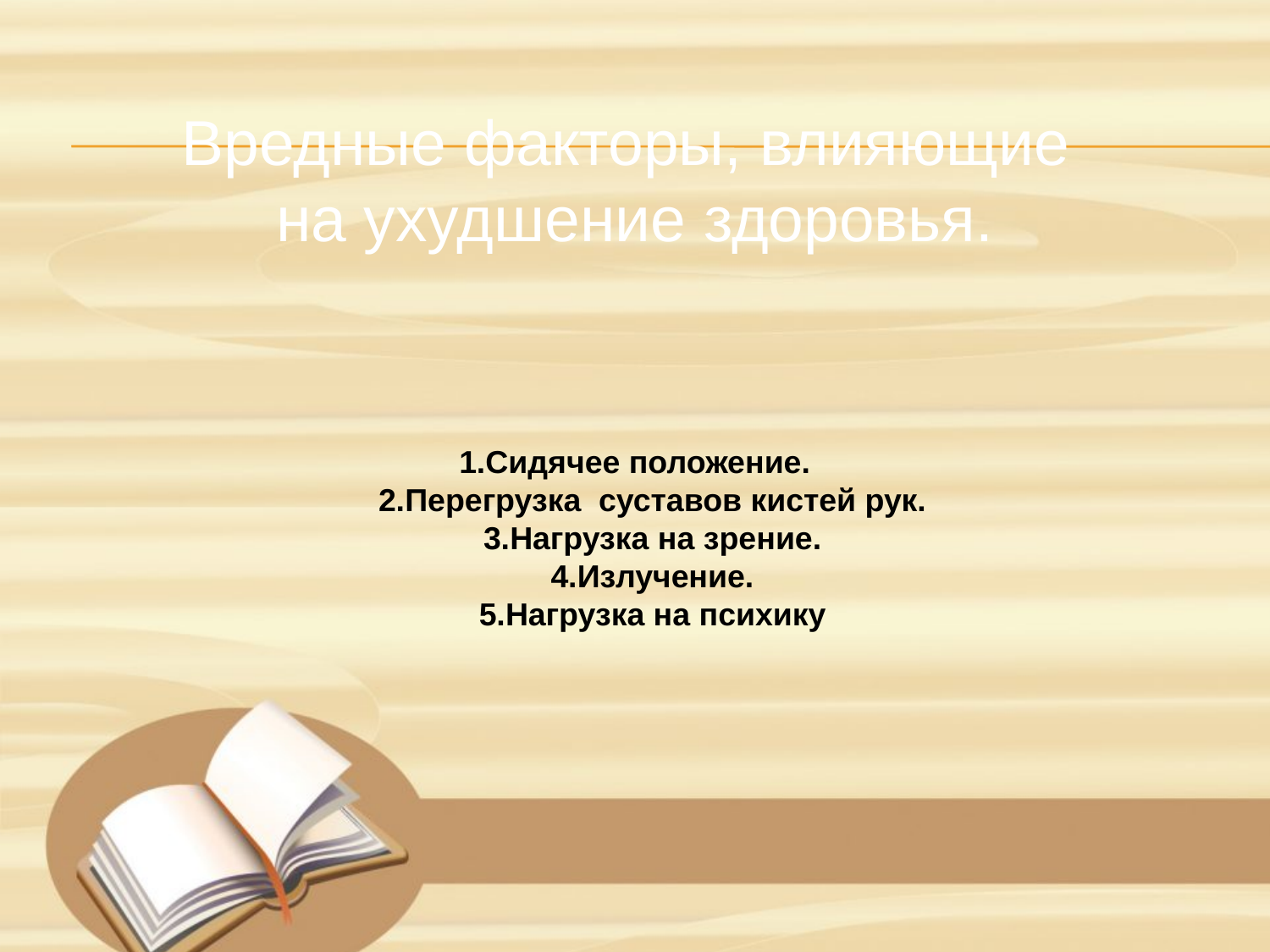

Вредные факторы, влияющие
на ухудшение здоровья.
1.Сидячее положение.
    2.Перегрузка  суставов кистей рук.
    3.Нагрузка на зрение.
    4.Излучение.
    5.Нагрузка на психику